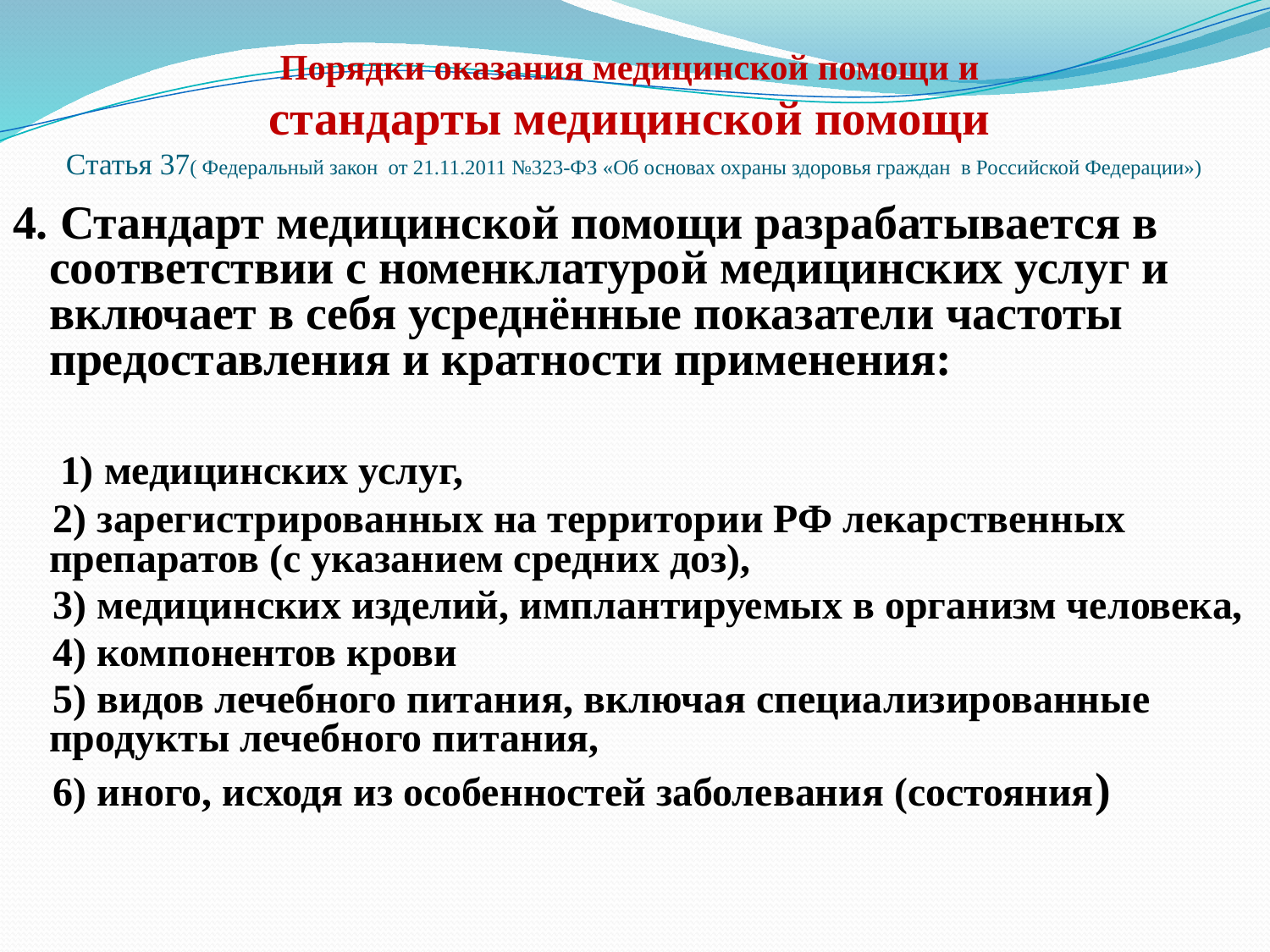

# Порядки оказания медицинской помощи и стандарты медицинской помощи Статья 37( Федеральный закон  от 21.11.2011 №323-ФЗ «Об основах охраны здоровья граждан  в Российской Федерации»)
4. Стандарт медицинской помощи разрабатывается в соответствии с номенклатурой медицинских услуг и включает в себя усреднённые показатели частоты предоставления и кратности применения:

    1) медицинских услуг,
    2) зарегистрированных на территории РФ лекарственных препаратов (с указанием средних доз),
    3) медицинских изделий, имплантируемых в организм человека,
    4) компонентов крови
    5) видов лечебного питания, включая специализированные продукты лечебного питания,
    6) иного, исходя из особенностей заболевания (состояния)